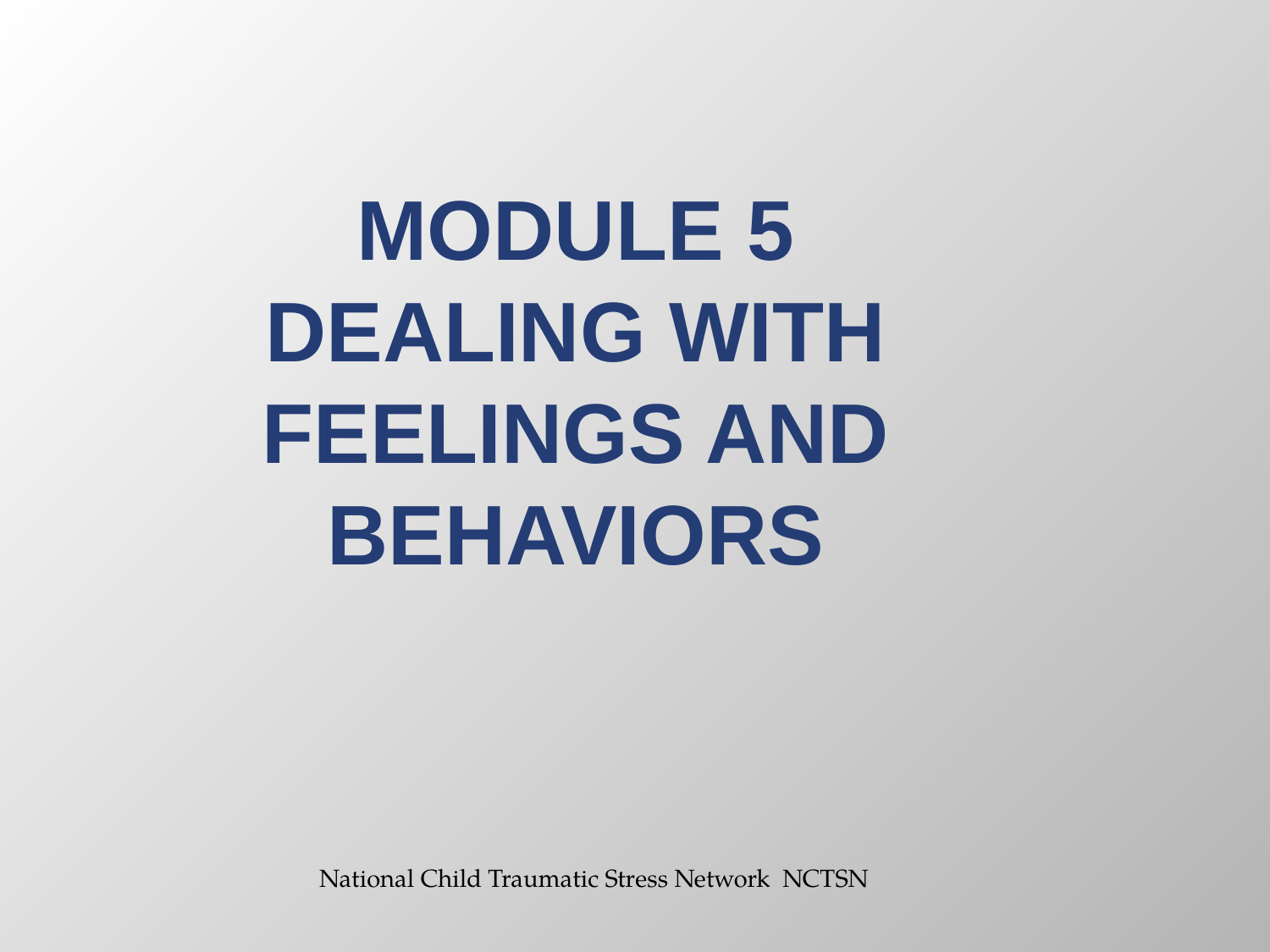

# Module 5 Dealing with Feelings and Behaviors
National Child Traumatic Stress Network  NCTSN